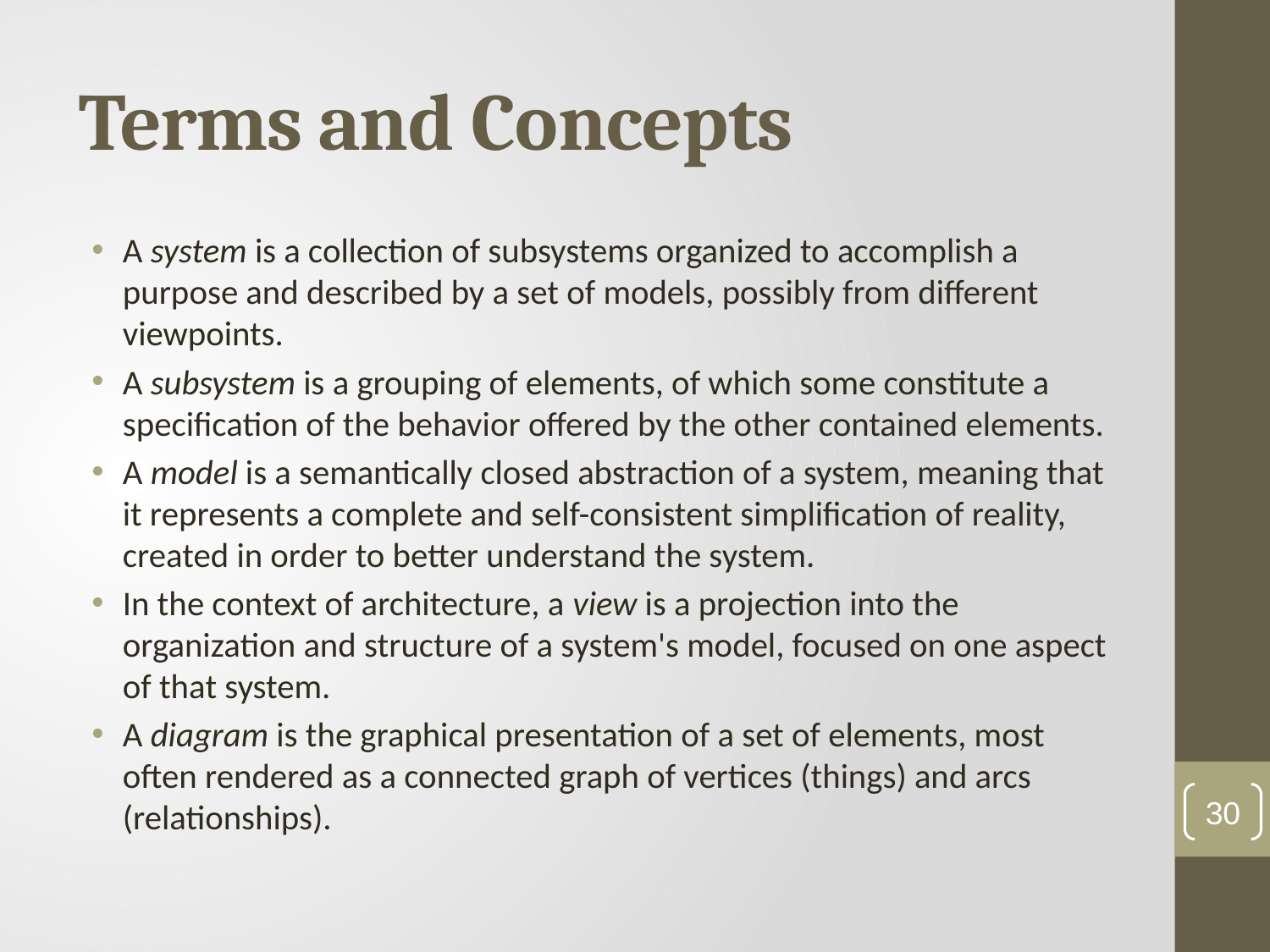

# Terms and Concepts
A system is a collection of subsystems organized to accomplish a purpose and described by a set of models, possibly from different viewpoints.
A subsystem is a grouping of elements, of which some constitute a specification of the behavior offered by the other contained elements.
A model is a semantically closed abstraction of a system, meaning that it represents a complete and self-consistent simplification of reality, created in order to better understand the system.
In the context of architecture, a view is a projection into the organization and structure of a system's model, focused on one aspect of that system.
A diagram is the graphical presentation of a set of elements, most often rendered as a connected graph of vertices (things) and arcs (relationships).
30